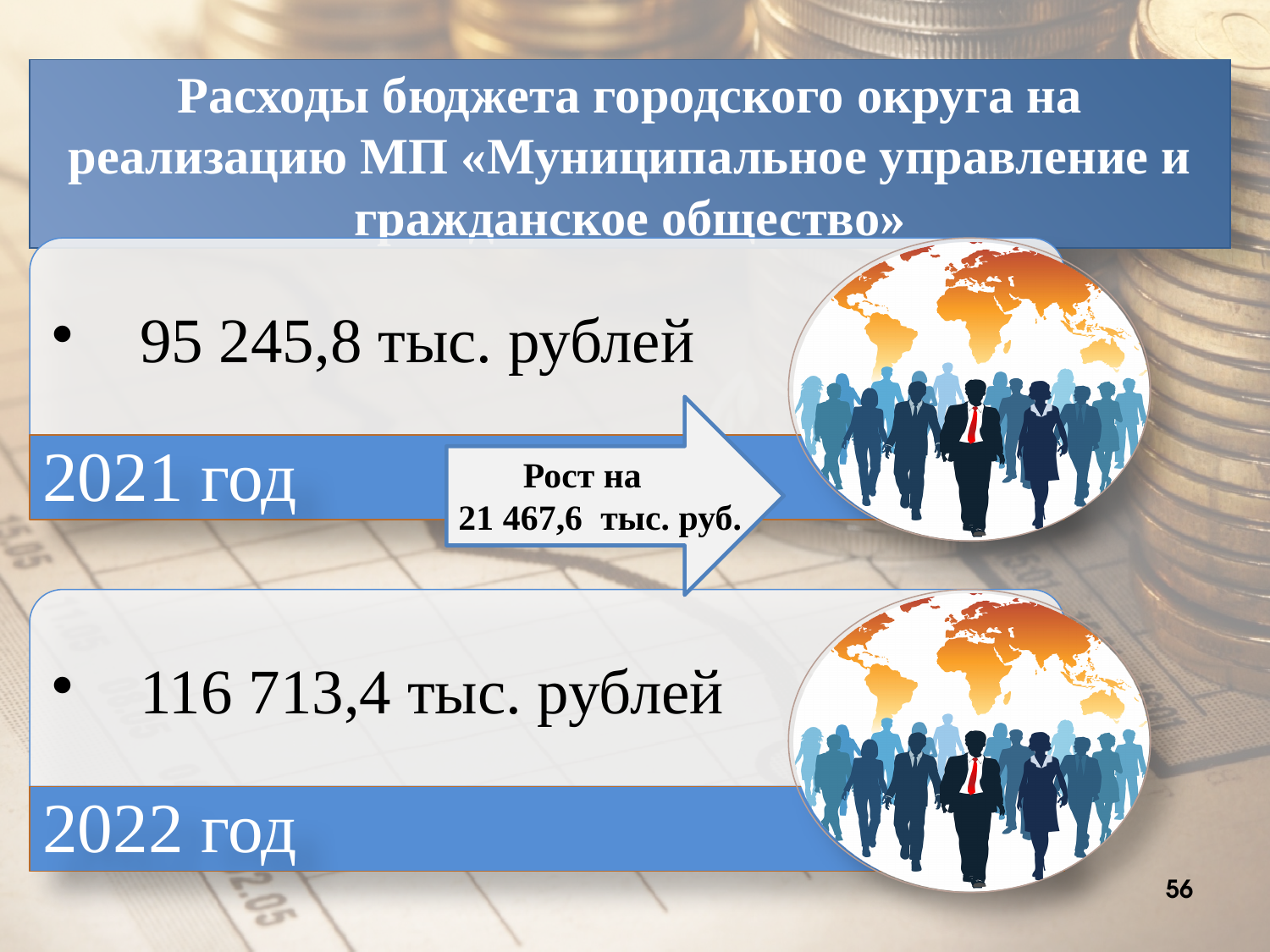

Расходы бюджета городского округа на реализацию МП «Муниципальное управление и гражданское общество»
2021 год
2022 год
   95 245,8 тыс. рублей
   116 713,4 тыс. рублей

  Рост на
21 467,6  тыс. руб.
56